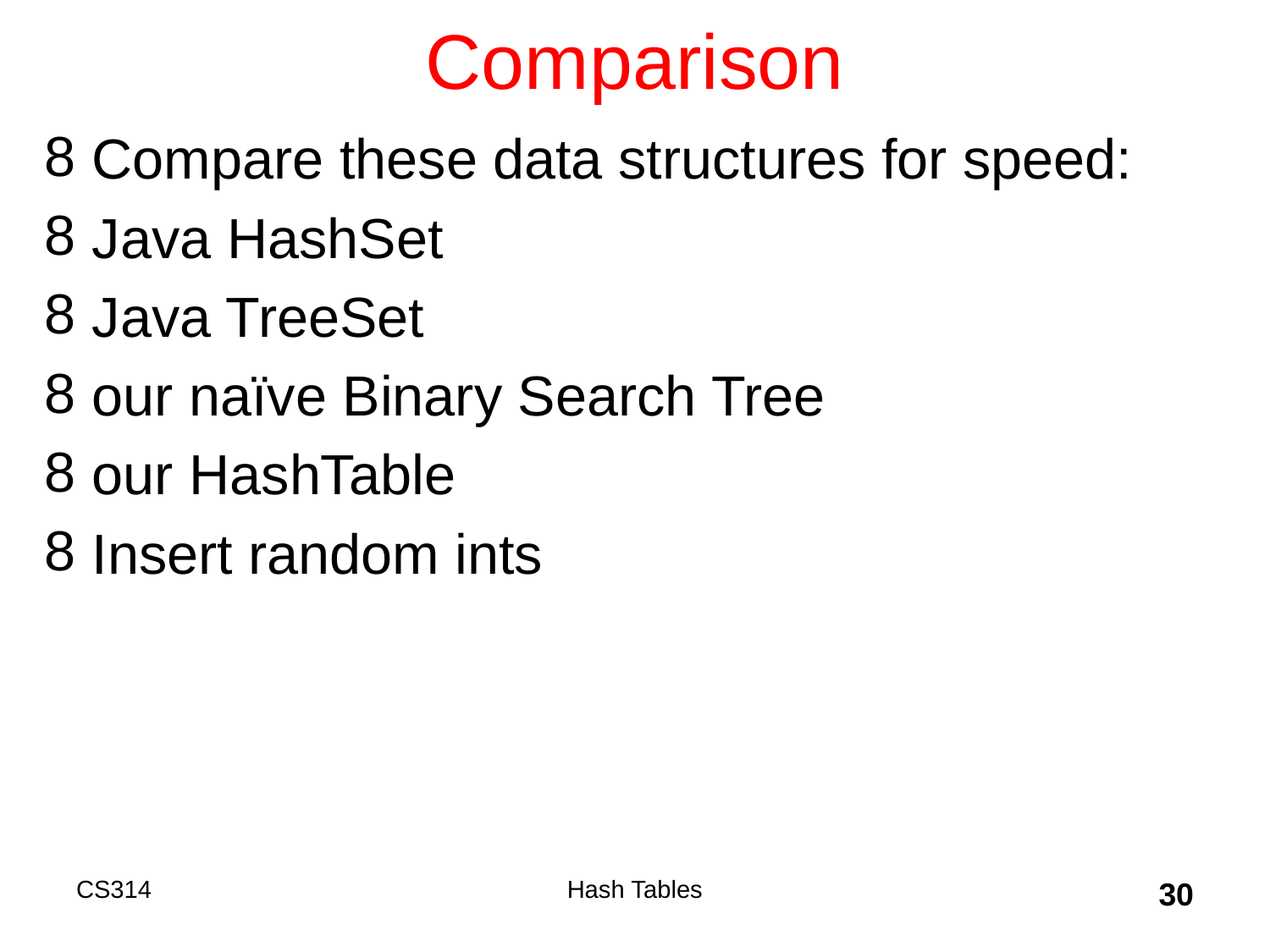

# Comparison
Compare these data structures for speed:
Java HashSet
Java TreeSet
our naïve Binary Search Tree
our HashTable
Insert random ints

CS314
Hash Tables
30